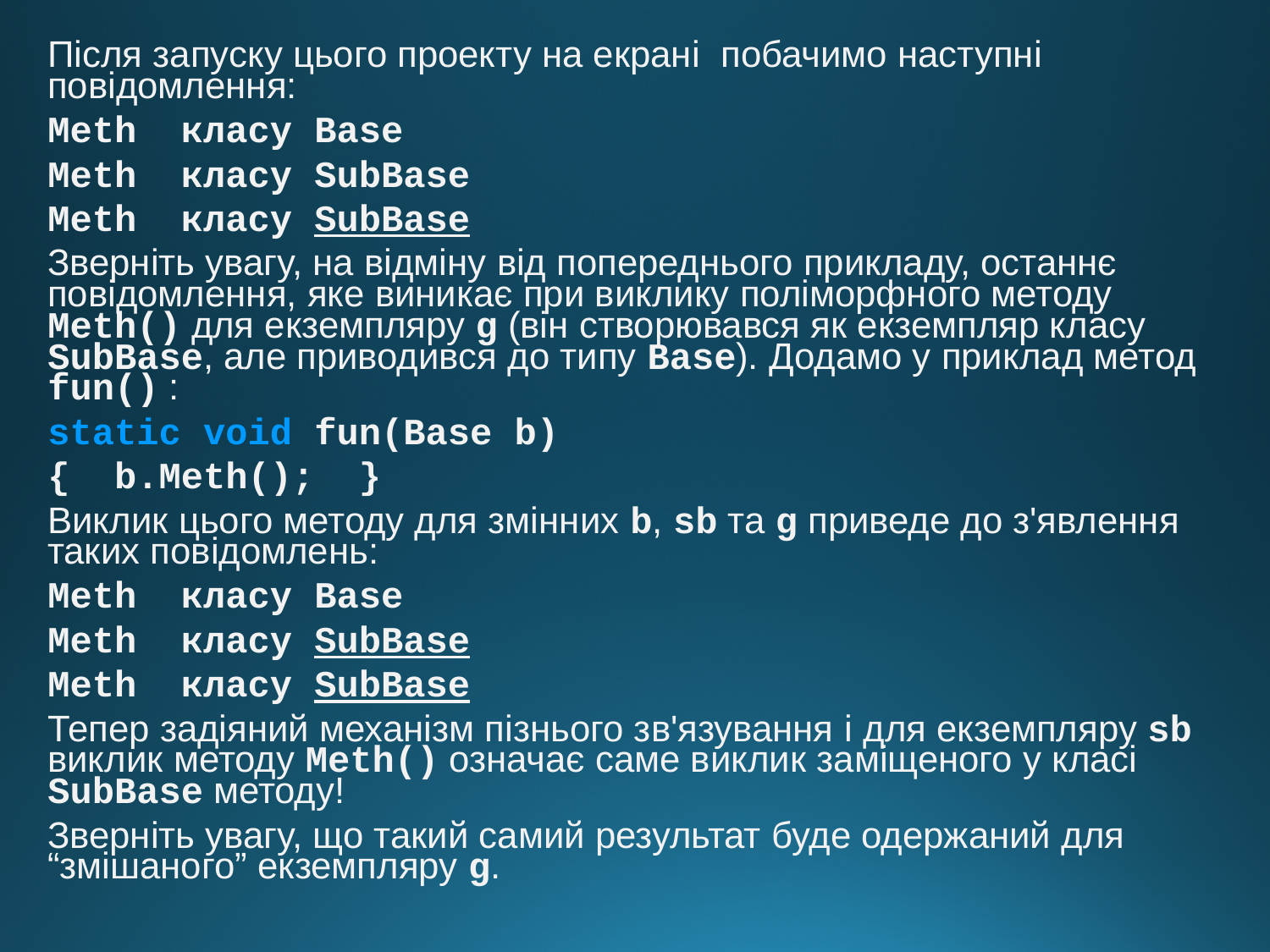

Після запуску цього проекту на екрані  побачимо наступні повідомлення:
Meth  класу Base
Meth  класу SubBase
Meth  класу SubBase
Зверніть увагу, на відміну від попереднього прикладу, останнє повідомлення, яке виникає при виклику поліморфного методу Meth() для екземпляру g (він створювався як екземпляр класу SubBase, але приводився до типу Base). Додамо у приклад метод fun() :
static void fun(Base b)
{  b.Meth();  }
Виклик цього методу для змінних b, sb та g приведе до з'явлення таких повідомлень:
Meth  класу Base
Meth  класу SubBase
Meth  класу SubBase
Тепер задіяний механізм пізнього зв'язування і для екземпляру sb виклик методу Meth() означає саме виклик заміщеного у класі SubBase методу!
Зверніть увагу, що такий самий результат буде одержаний для “змішаного” екземпляру g.